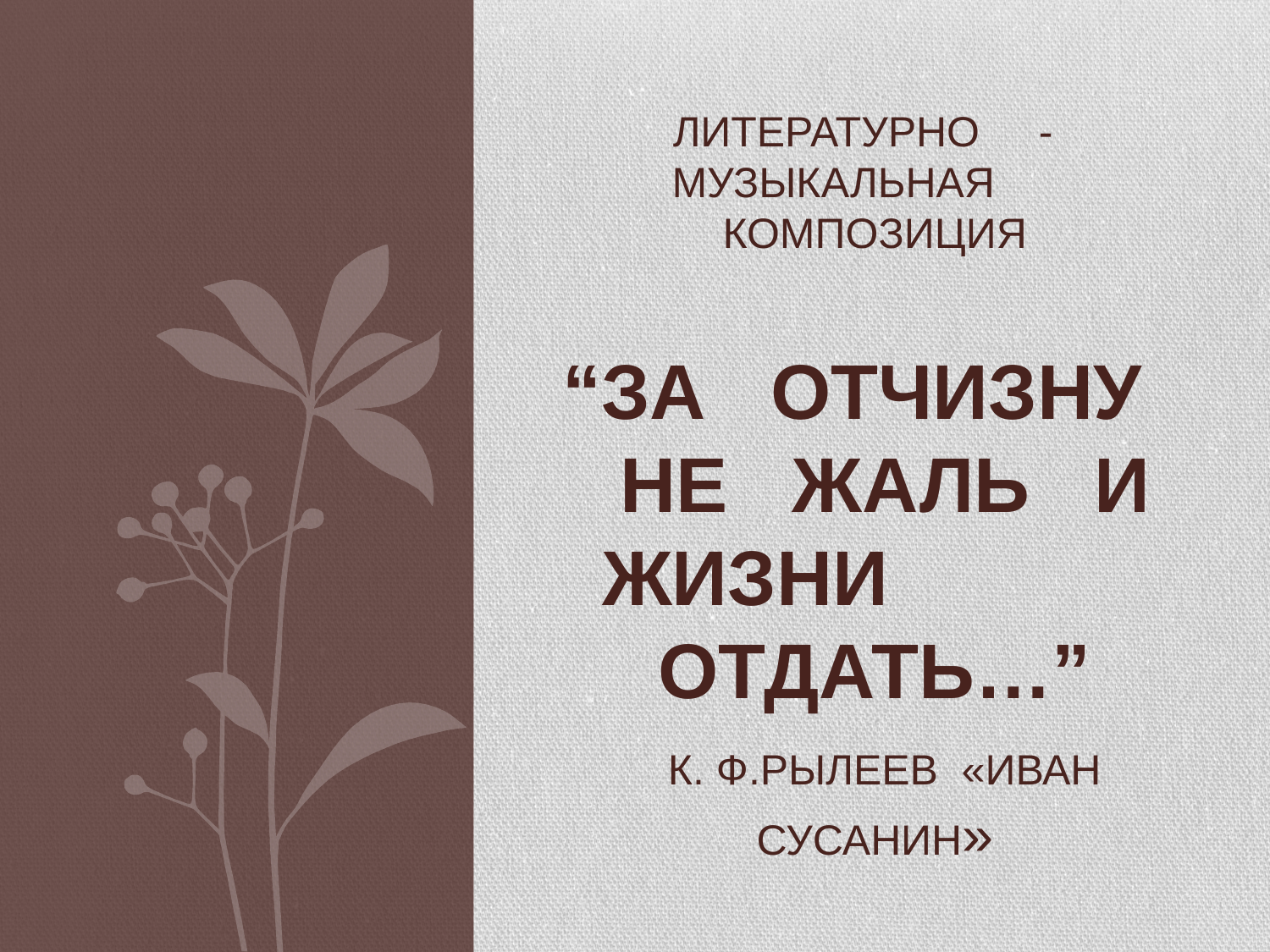

# ЛИТЕРАТУРНО     -   МУЗЫКАЛЬНАЯ        КОМПОЗИЦИЯ “ЗА   ОТЧИЗНУ     НЕ   ЖАЛЬ   И ЖИЗНИ             ОТДАТЬ…” К. Ф.РЫЛЕЕВ  «ИВАН СУСАНИН»